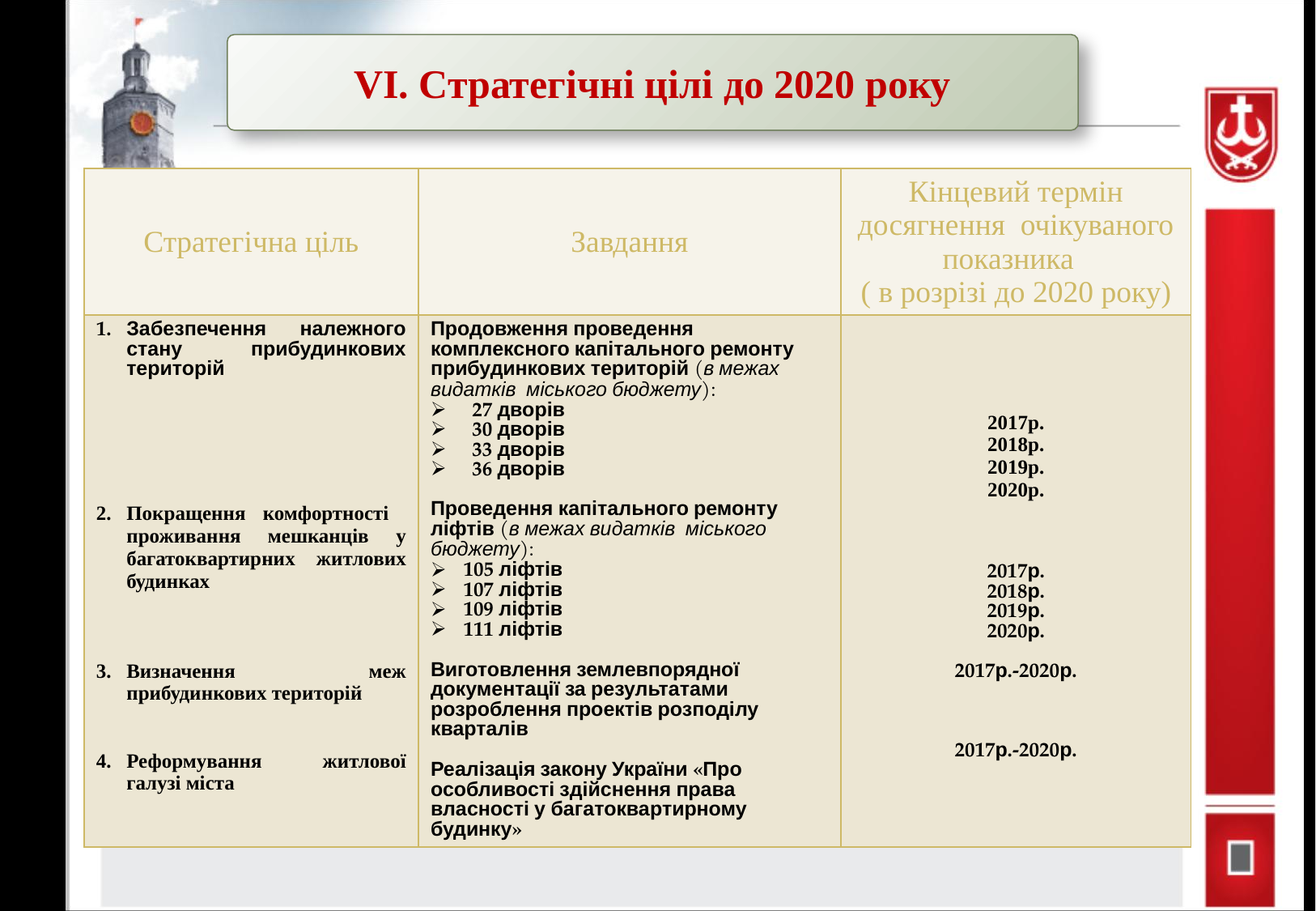

VI. Стратегічні цілі до 2020 року
| Стратегічна ціль | Завдання | Кінцевий термін досягнення очікуваного показника ( в розрізі до 2020 року) |
| --- | --- | --- |
| Забезпечення належного стану прибудинкових територій Покращення комфортності проживання мешканців у багатоквартирних житлових будинках Визначення меж прибудинкових територій Реформування житлової галузі міста | Продовження проведення комплексного капітального ремонту прибудинкових територій (в межах видатків міського бюджету): 27 дворів 30 дворів 33 дворів 36 дворів Проведення капітального ремонту ліфтів (в межах видатків міського бюджету): 105 ліфтів 107 ліфтів 109 ліфтів 111 ліфтів Виготовлення землевпорядної документації за результатами розроблення проектів розподілу кварталів Реалізація закону України «Про особливості здійснення права власності у багатоквартирному будинку» | 2017р. 2018р. 2019р. 2020р. 2017р. 2018р. 2019р. 2020р. 2017р.-2020р. 2017р.-2020р. |